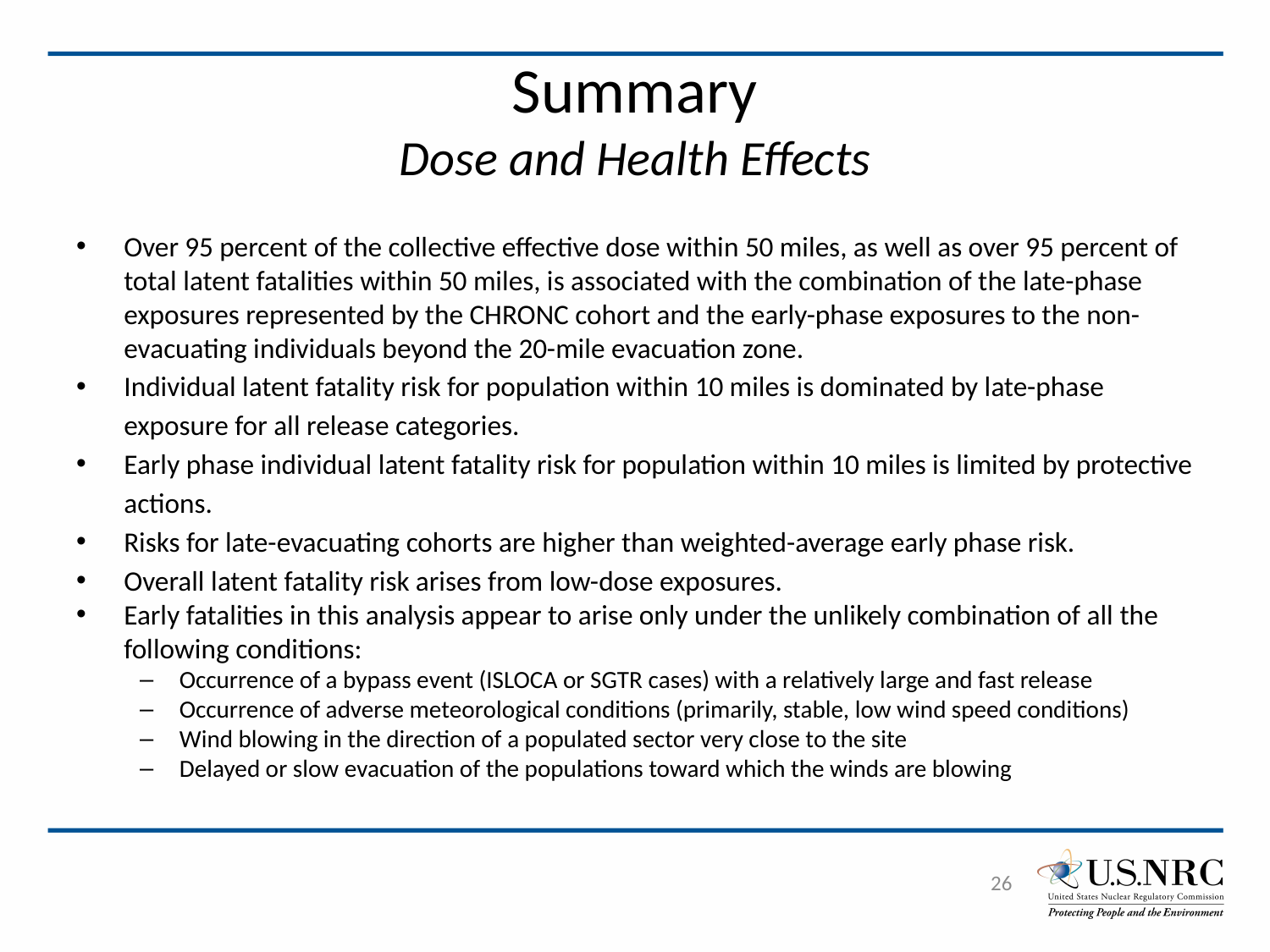

# Summary Dose and Health Effects
Over 95 percent of the collective effective dose within 50 miles, as well as over 95 percent of total latent fatalities within 50 miles, is associated with the combination of the late-phase exposures represented by the CHRONC cohort and the early-phase exposures to the non-evacuating individuals beyond the 20-mile evacuation zone.
Individual latent fatality risk for population within 10 miles is dominated by late-phase exposure for all release categories.
Early phase individual latent fatality risk for population within 10 miles is limited by protective actions.
Risks for late-evacuating cohorts are higher than weighted-average early phase risk.
Overall latent fatality risk arises from low-dose exposures.
Early fatalities in this analysis appear to arise only under the unlikely combination of all the following conditions:
Occurrence of a bypass event (ISLOCA or SGTR cases) with a relatively large and fast release
Occurrence of adverse meteorological conditions (primarily, stable, low wind speed conditions)
Wind blowing in the direction of a populated sector very close to the site
Delayed or slow evacuation of the populations toward which the winds are blowing
26